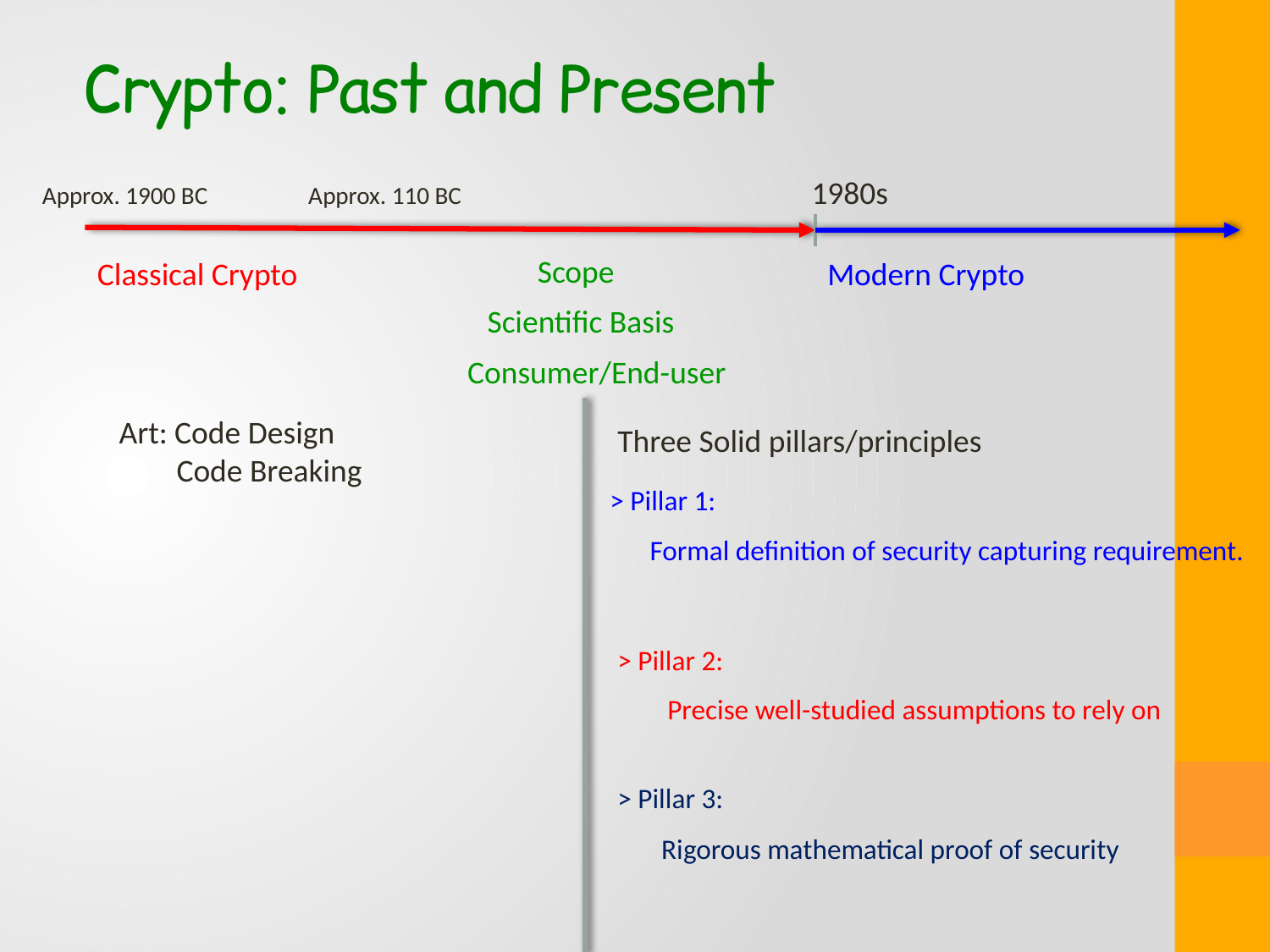

# Crypto: Past and Present
1980s
Approx. 1900 BC
Approx. 110 BC
Scope
Classical Crypto
Modern Crypto
Scientific Basis
Consumer/End-user
Art: Code Design
        Code Breaking
Three Solid pillars/principles
> Pillar 1:
Formal definition of security capturing requirement.
> Pillar 2:
Precise well-studied assumptions to rely on
> Pillar 3:
Rigorous mathematical proof of security